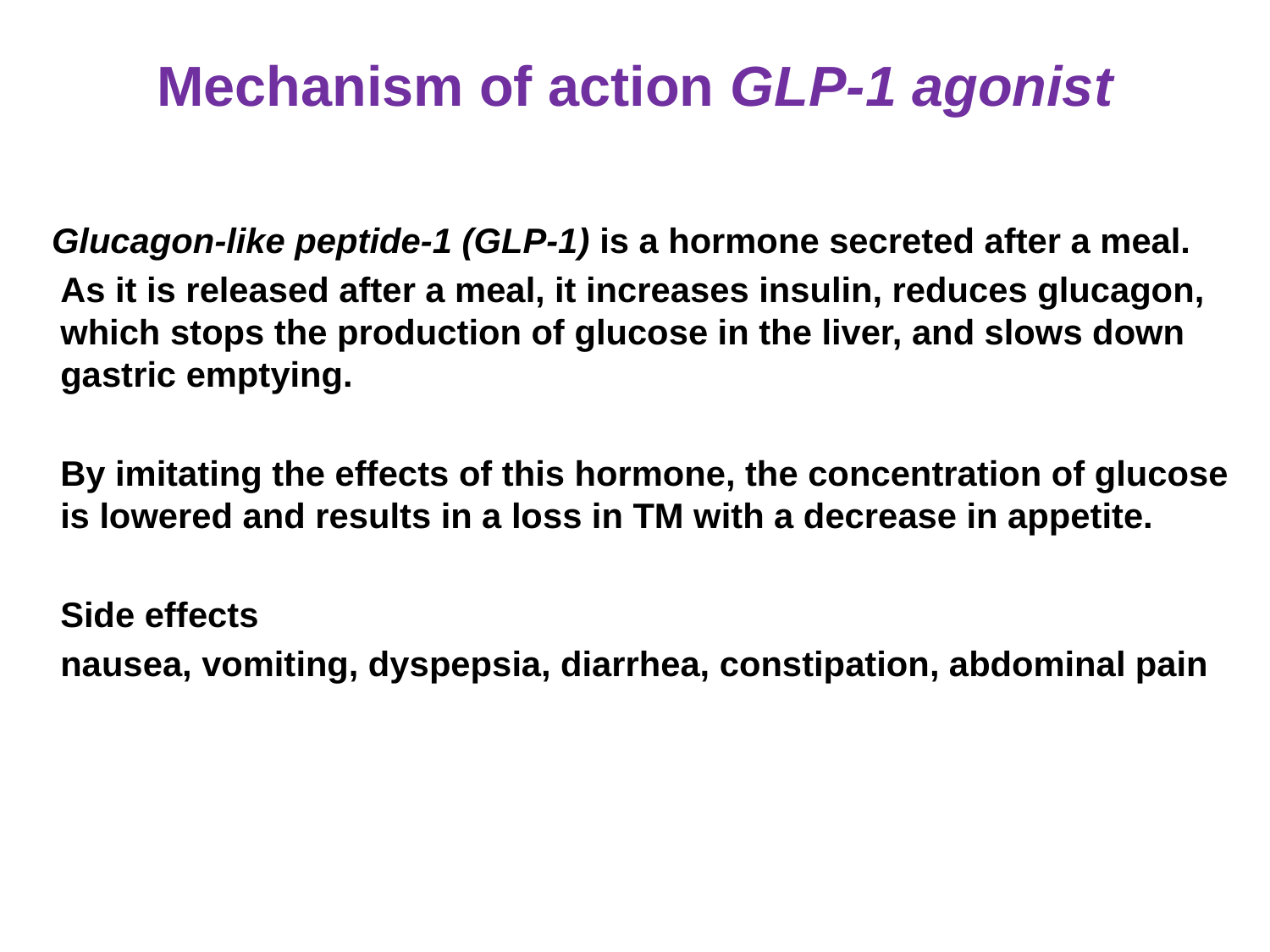

# Mechanism of action GLP-1 agonist
    Glucagon-like peptide-1 (GLP-1) is a hormone secreted after a meal.
	As it is released after a meal, it increases insulin, reduces glucagon, which stops the production of glucose in the liver, and slows down gastric emptying.

	By imitating the effects of this hormone, the concentration of glucose is lowered and results in a loss in TM with a decrease in appetite.

	Side effects
	nausea, vomiting, dyspepsia, diarrhea, constipation, abdominal pain